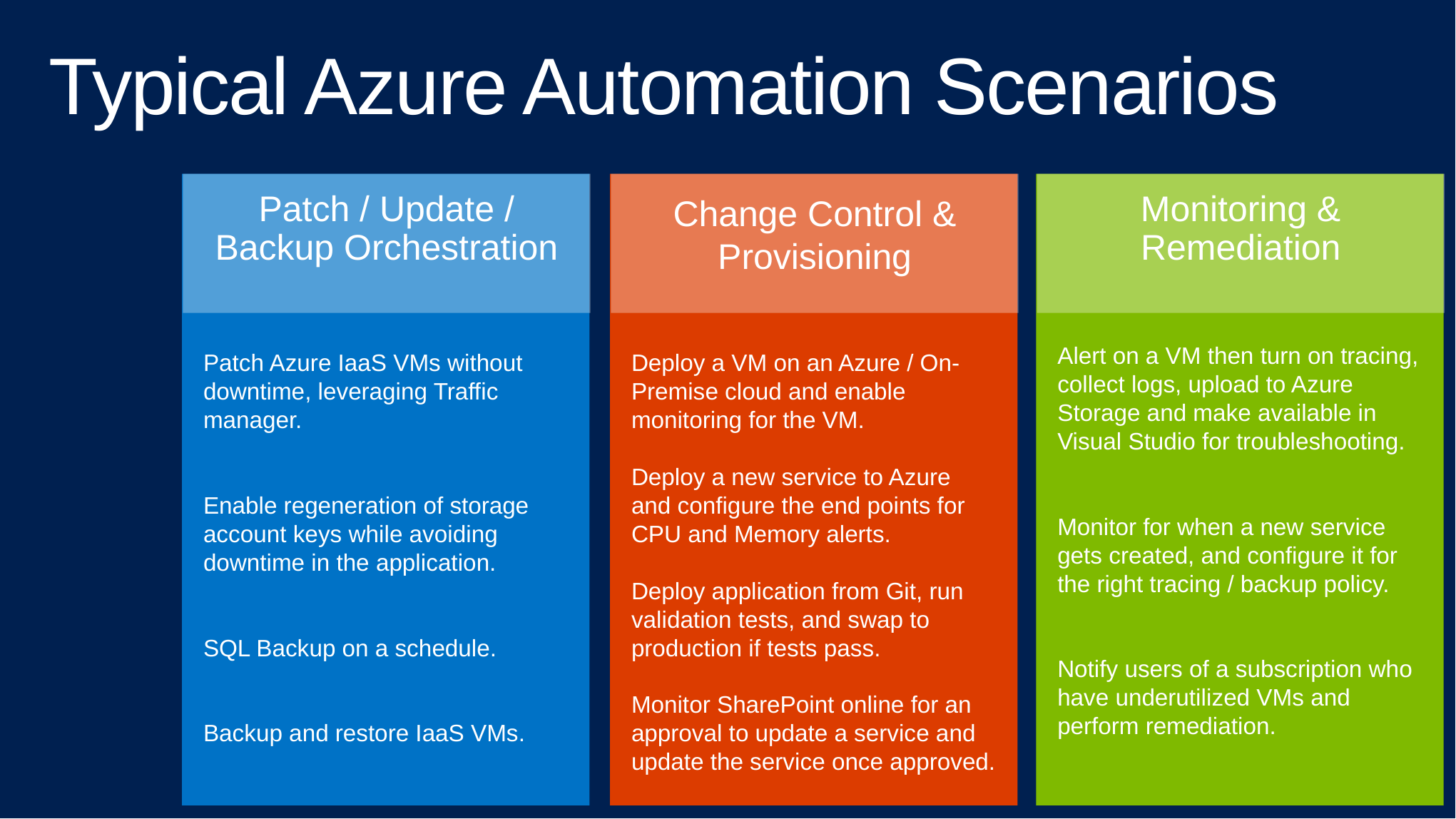

# Typical Azure Automation Scenarios

Patch Azure IaaS VMs without downtime, leveraging Traffic manager.

Enable regeneration of storage account keys while avoiding downtime in the application.

SQL Backup on a schedule.

Backup and restore IaaS VMs.

Patch / Update / Backup Orchestration

Alert on a VM then turn on tracing, collect logs, upload to Azure Storage and make available in Visual Studio for troubleshooting.

Monitor for when a new service gets created, and configure it for the right tracing / backup policy.

Notify users of a subscription who have underutilized VMs and perform remediation.
Monitoring & Remediation

Deploy a VM on an Azure / On-Premise cloud and enable monitoring for the VM.

Deploy a new service to Azure and configure the end points for CPU and Memory alerts.

Deploy application from Git, run validation tests, and swap to production if tests pass.

Monitor SharePoint online for an approval to update a service and update the service once approved.
Change Control & Provisioning